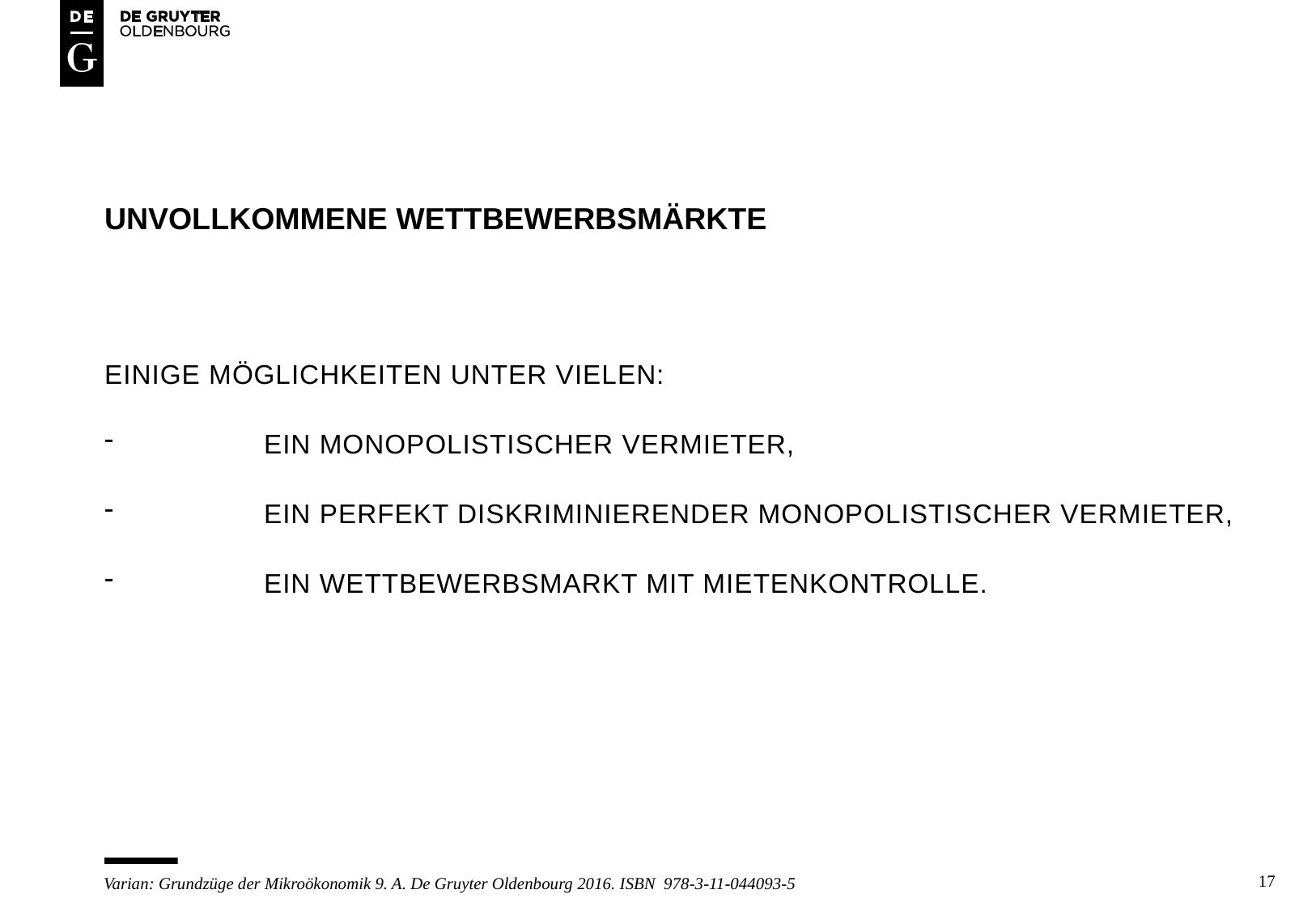

# Unvollkommene Wettbewerbsmärkte

Einige Möglichkeiten unter vielen:
	ein monopolistischer Vermieter,
	ein perfekt diskriminierender monopolistischer Vermieter,
	ein Wettbewerbsmarkt mit Mietenkontrolle.
17
Varian: Grundzüge der Mikroökonomik 9. A. De Gruyter Oldenbourg 2016. ISBN  978-3-11-044093-5